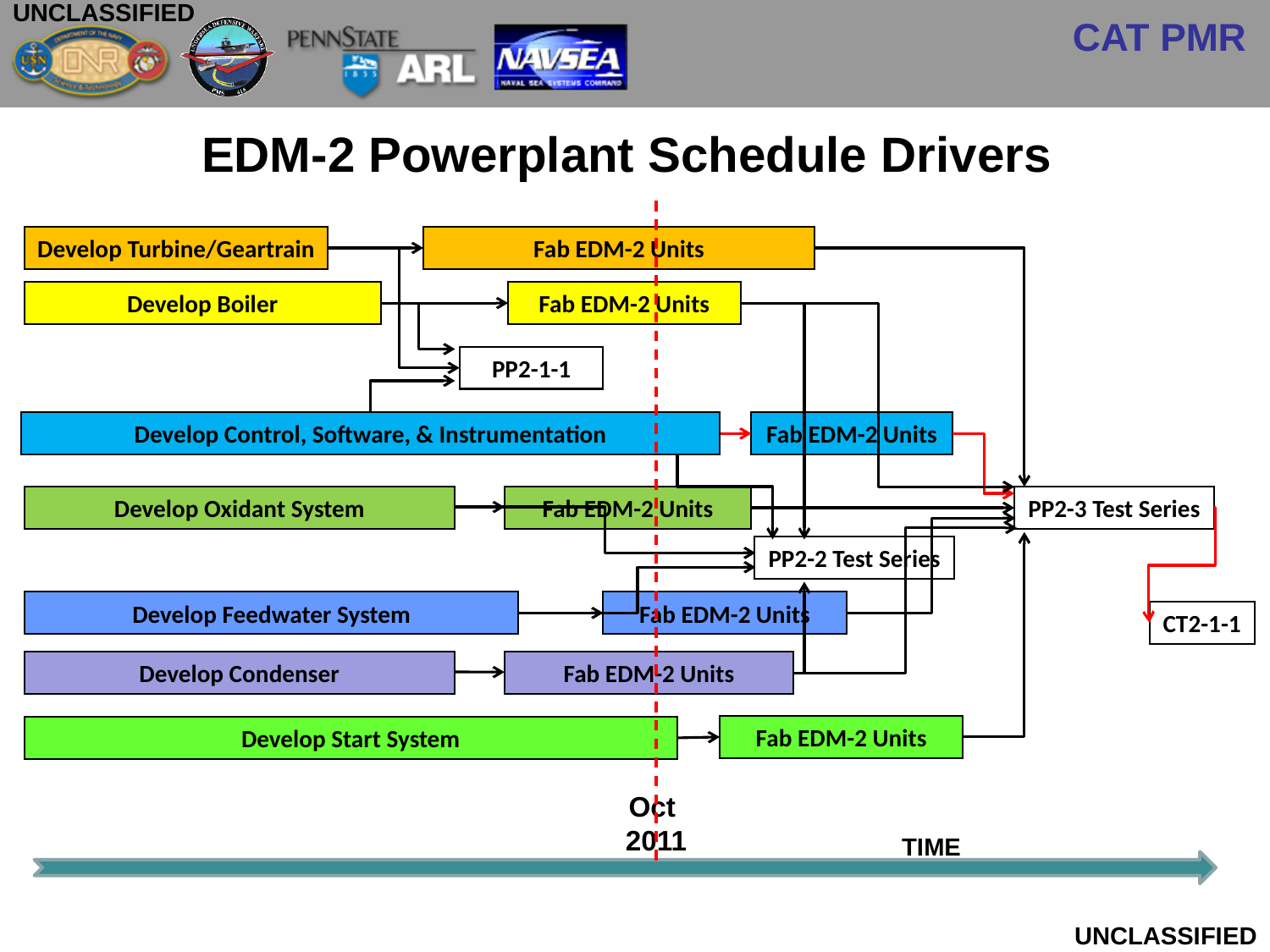

EDM-2 Powerplant Schedule Drivers
Develop Turbine/Geartrain
Fab EDM-2 Units
Develop Boiler
Fab EDM-2 Units
PP2-1-1
Develop Control, Software, & Instrumentation
Fab EDM-2 Units
Develop Oxidant System
Fab EDM-2 Units
PP2-3 Test Series
PP2-2 Test Series
Develop Feedwater System
Fab EDM-2 Units
CT2-1-1
Develop Condenser
Fab EDM-2 Units
Fab EDM-2 Units
Develop Start System
Oct  2011
TIME